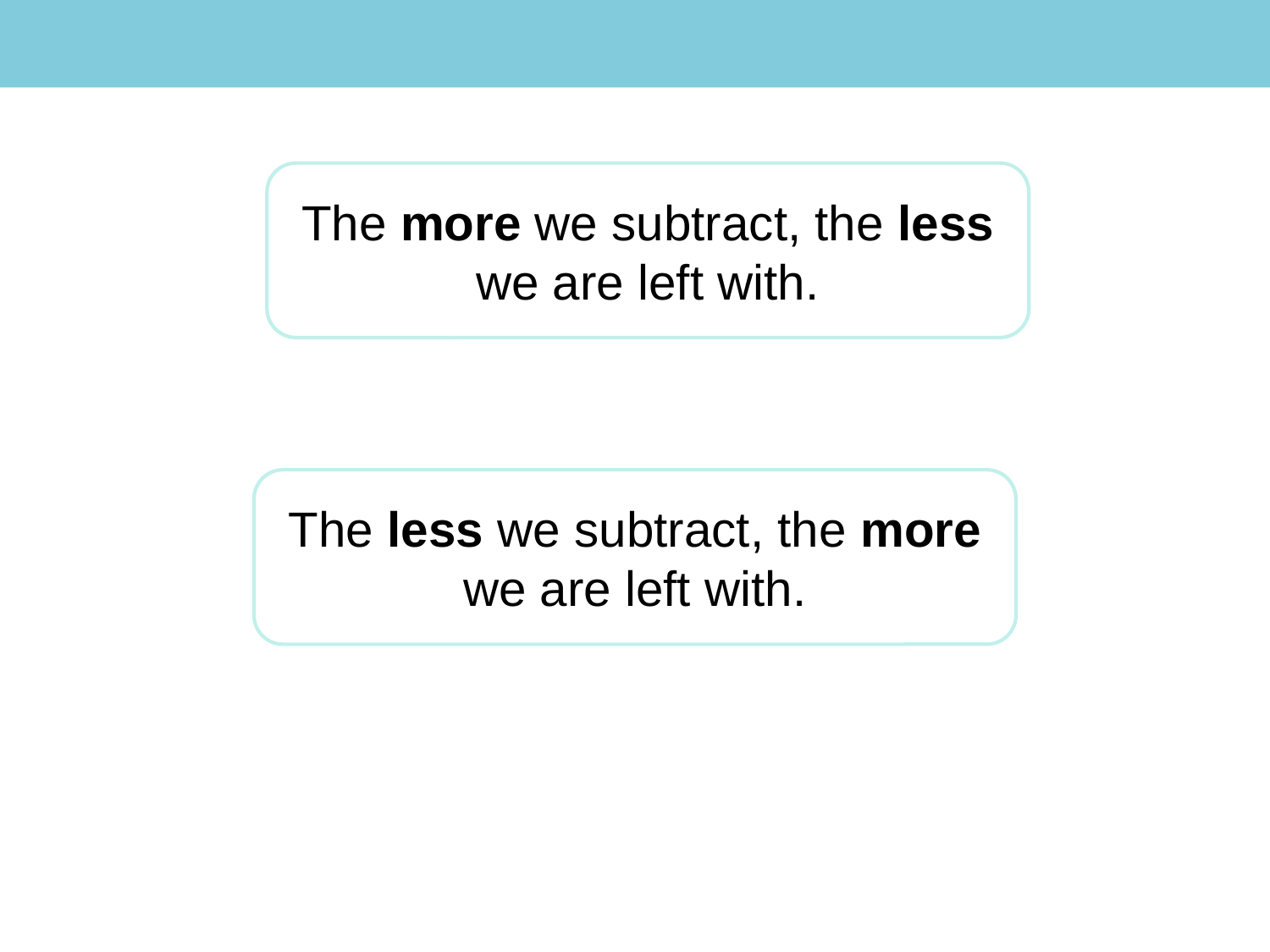

The more we subtract, the less we are left with.
The less we subtract, the more we are left with.